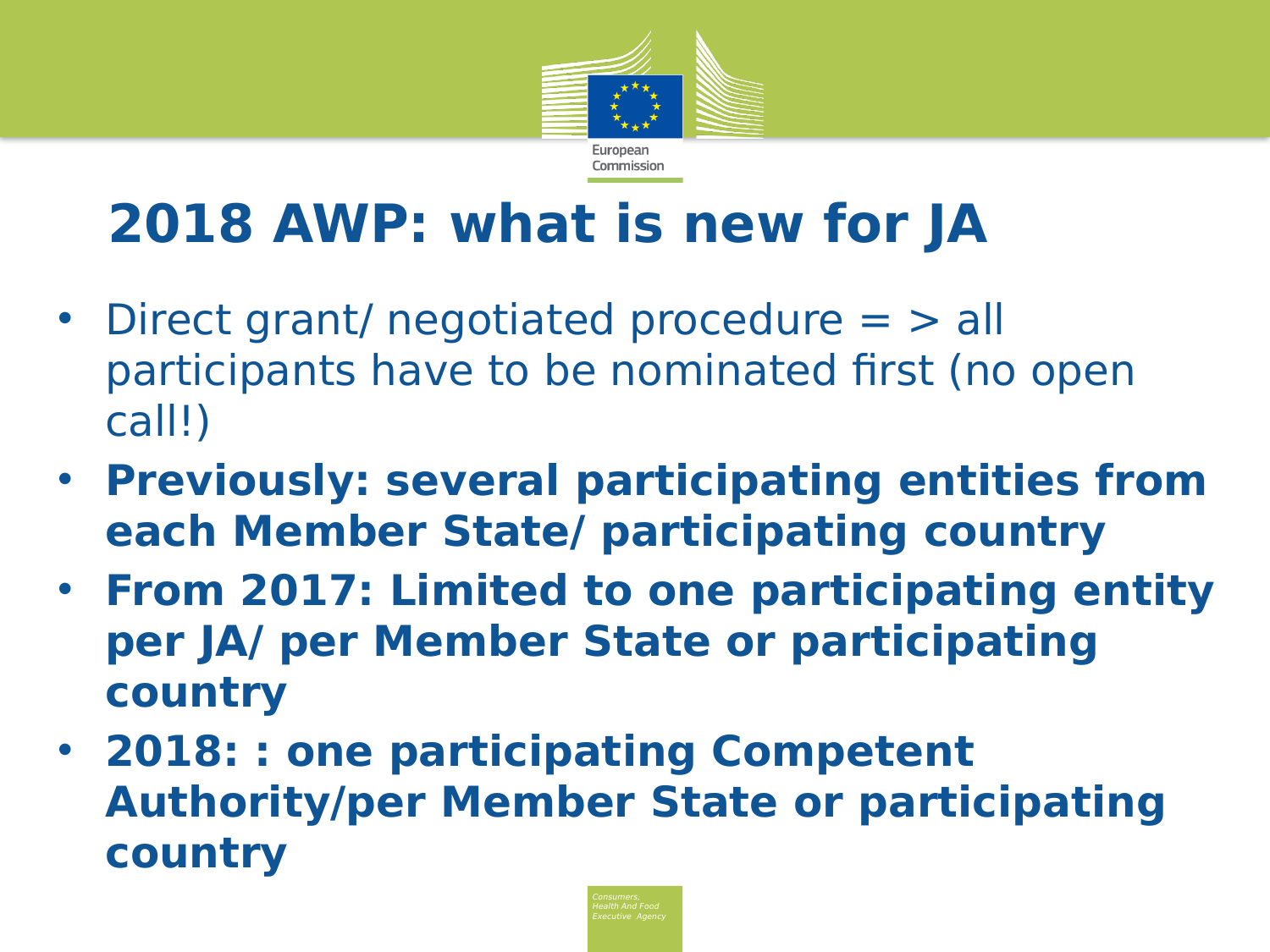

# 2018 AWP: what is new for JA
Direct grant/ negotiated procedure = > all participants have to be nominated first (no open call!)
Previously: several participating entities from each Member State/ participating country
From 2017: Limited to one participating entity per JA/ per Member State or participating country
2018: : one participating Competent Authority/per Member State or participating country